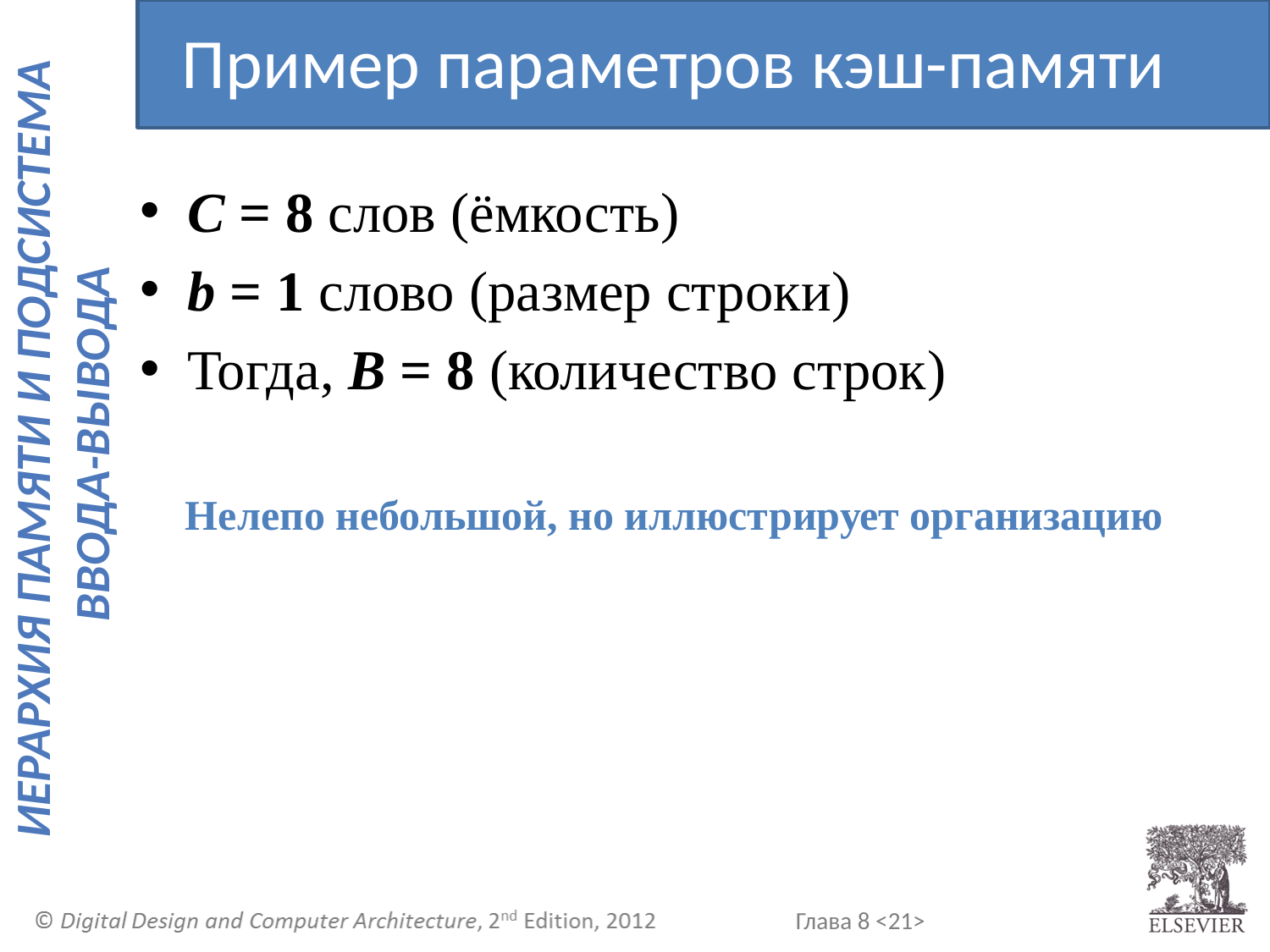

Пример параметров кэш-памяти

C = 8 слов (ёмкость)
b = 1 слово (размер строки)
Тогда, B = 8 (количество строк)

    Нелепо небольшой, но иллюстрирует организацию